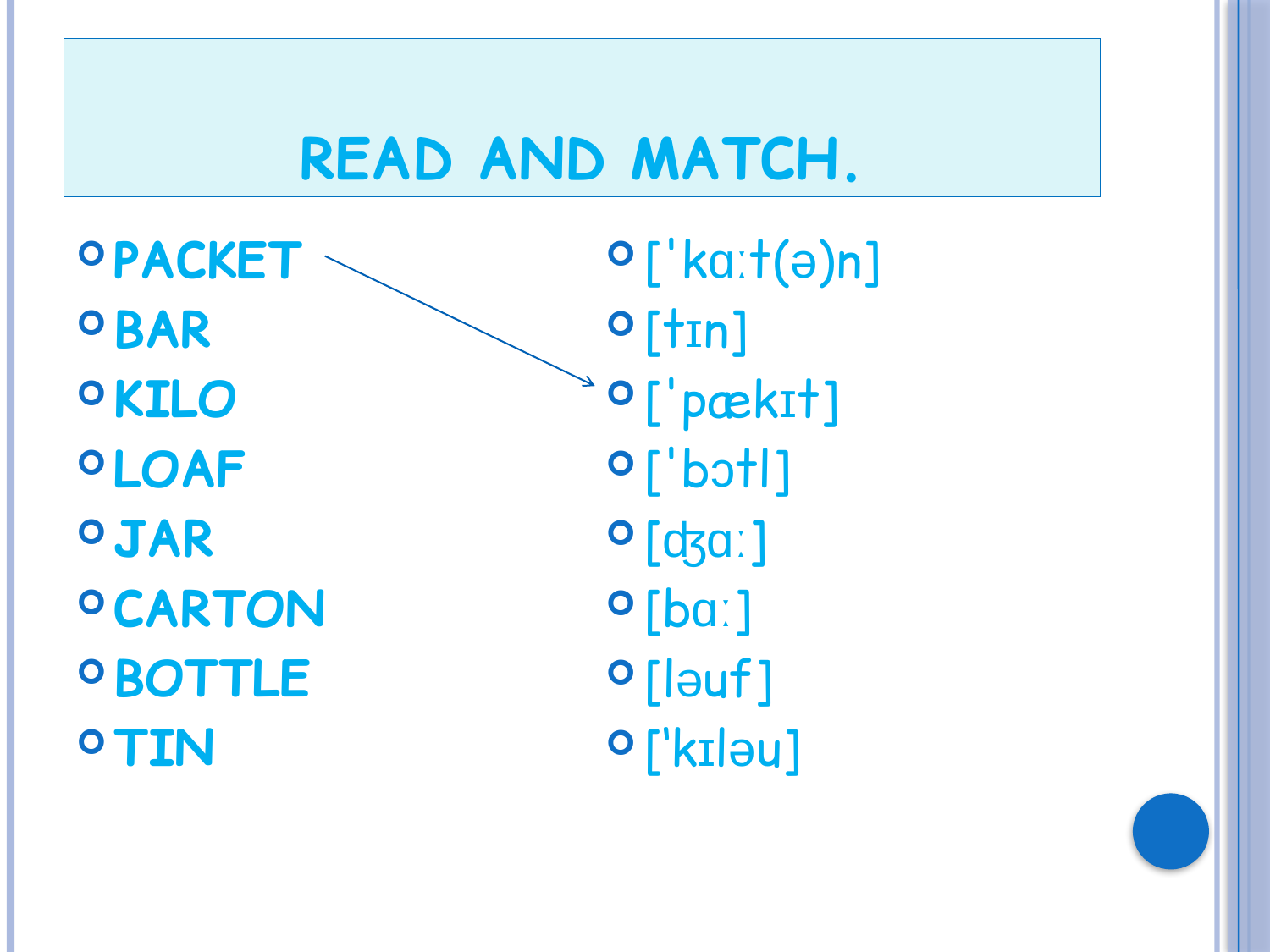

# READ AND MATCH.
PACKET
BAR
KILO
LOAF
JAR
CARTON
BOTTLE
TIN
['kɑːt(ə)n]
[tɪn]
['pækɪt]
['bɔtl]
[ʤɑː]
[bɑː]
[ləuf]
[‘kɪləu]